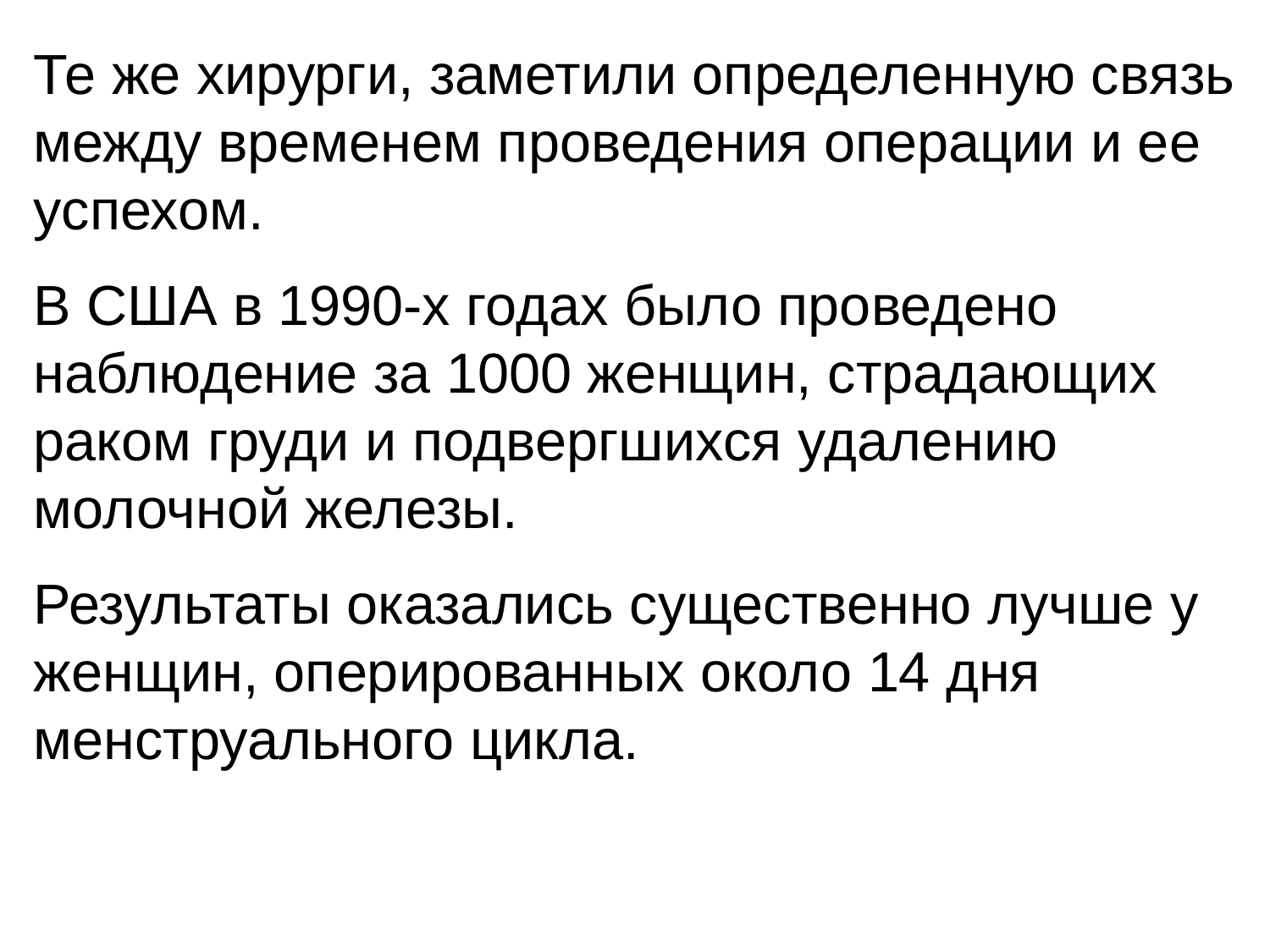

Те же хирурги, заметили определенную связь между временем проведения операции и ее успехом.
В США в 1990-х годах было проведено наблюдение за 1000 женщин, страдающих раком груди и подвергшихся удалению молочной железы.
Результаты оказались существенно лучше у женщин, оперированных около 14 дня менструального цикла.